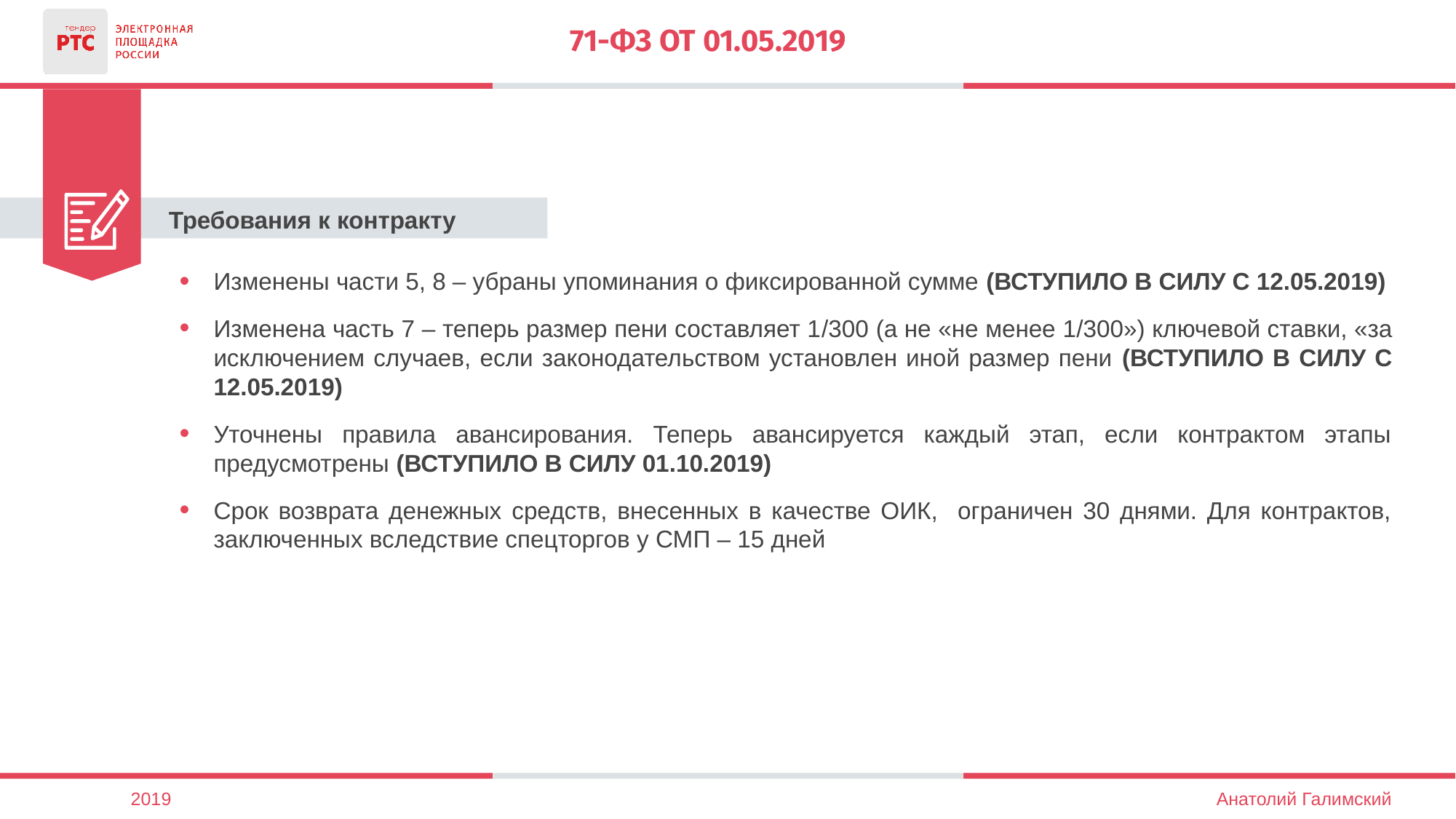

# 71-ФЗ от 01.05.2019

Требования к контракту
Изменены части 5, 8 – убраны упоминания о фиксированной сумме (ВСТУПИЛО В СИЛУ С 12.05.2019)
Изменена часть 7 – теперь размер пени составляет 1/300 (а не «не менее 1/300») ключевой ставки, «за исключением случаев, если законодательством установлен иной размер пени (ВСТУПИЛО В СИЛУ С 12.05.2019)
Уточнены правила авансирования. Теперь авансируется каждый этап, если контрактом этапы предусмотрены (ВСТУПИЛО В СИЛУ 01.10.2019)
Срок возврата денежных средств, внесенных в качестве ОИК,  ограничен 30 днями. Для контрактов, заключенных вследствие спецторгов у СМП – 15 дней
2019
Анатолий Галимский